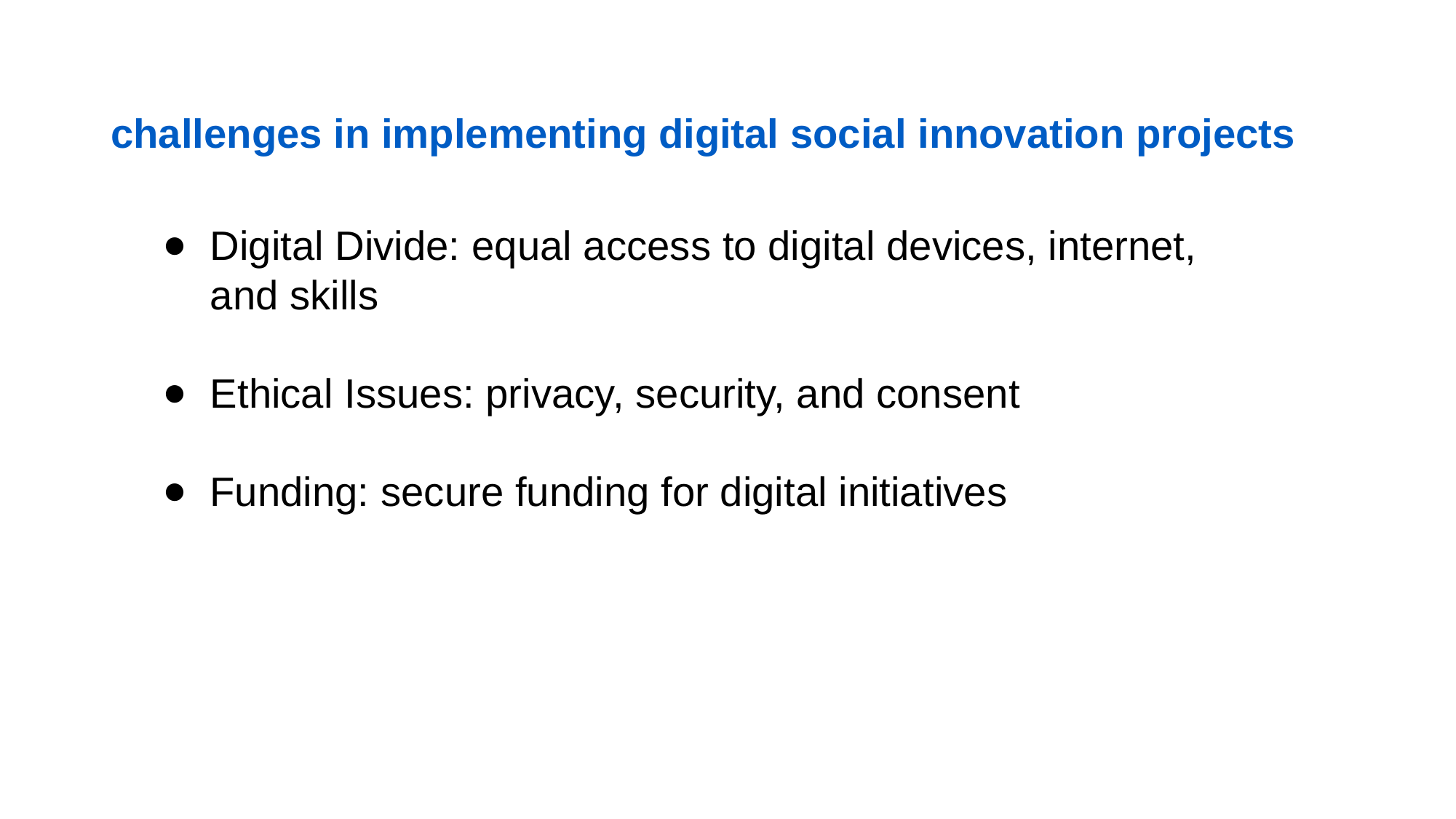

challenges in implementing digital social innovation projects
Digital Divide: equal access to digital devices, internet, and skills
Ethical Issues: privacy, security, and consent
Funding: secure funding for digital initiatives